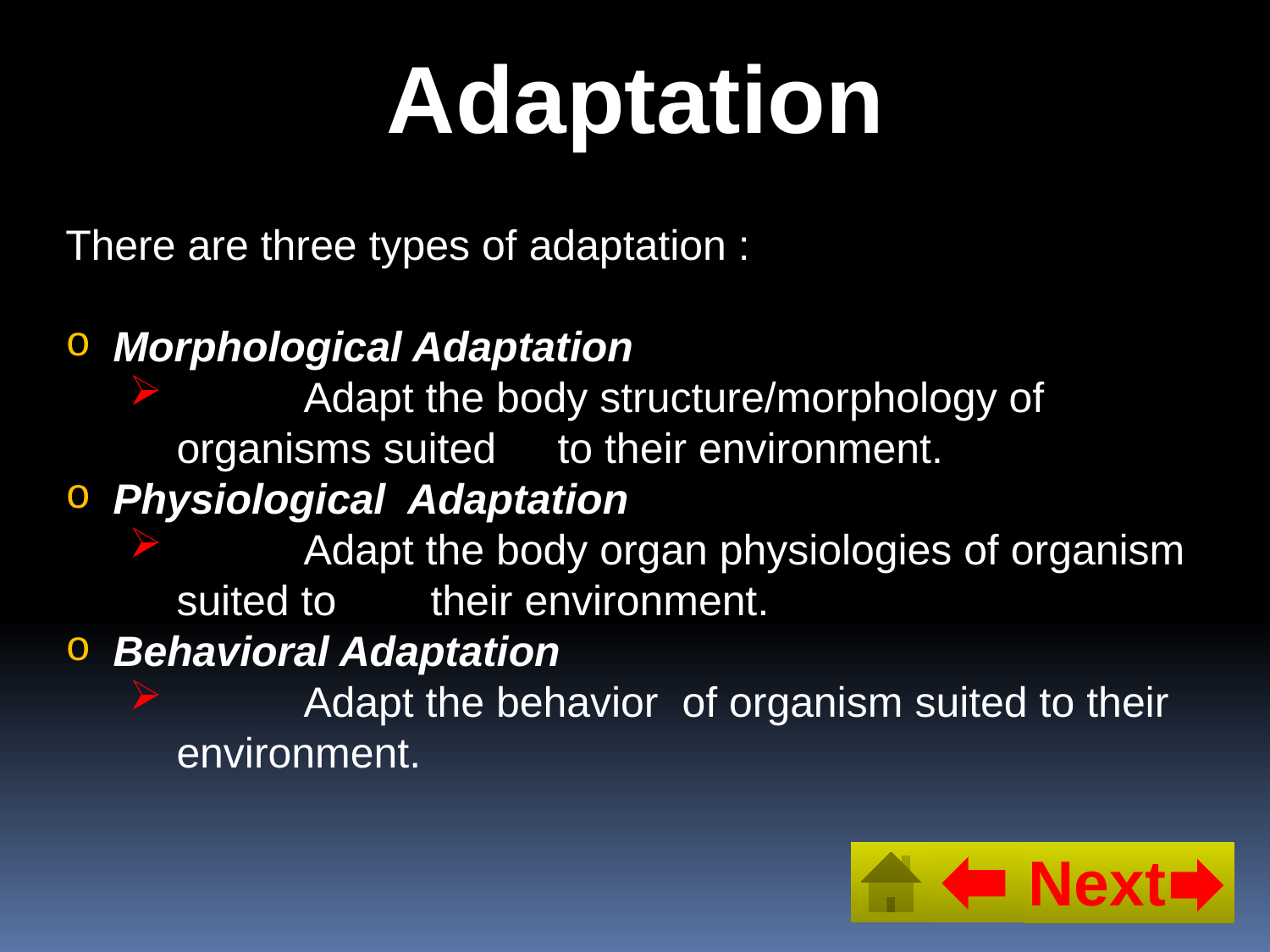

Adaptation
There are three types of adaptation :

Morphological Adaptation
	Adapt the body structure/morphology of organisms suited 	to their environment.
Physiological  Adaptation
	Adapt the body organ physiologies of organism suited to 	their environment.
Behavioral Adaptation
	Adapt the behavior  of organism suited to their 	environment.
Next